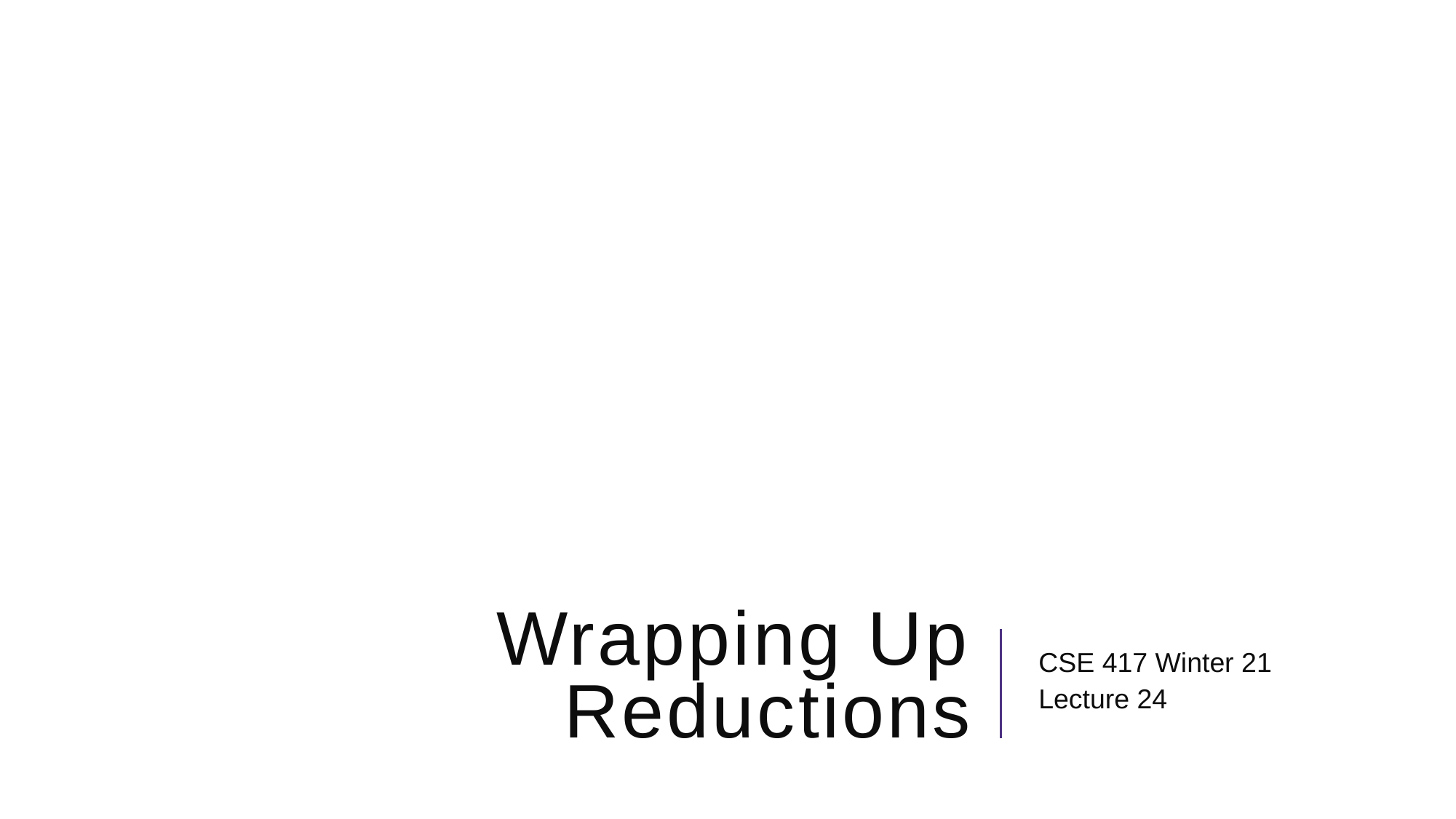

# Wrapping Up Reductions
CSE 417 Winter 21
Lecture 24